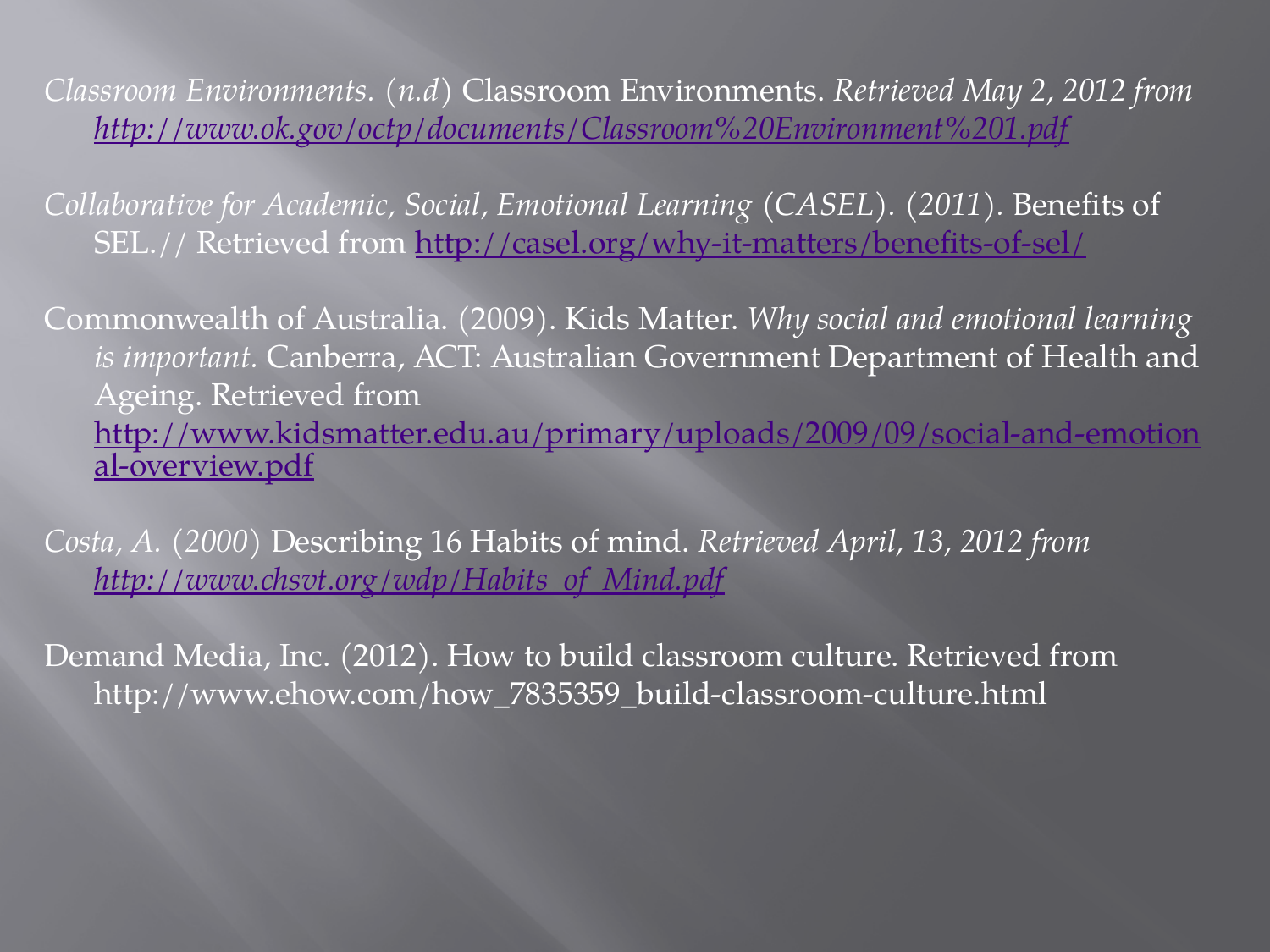

Classroom Environments. (n.d) Classroom Environments. Retrieved May 2, 2012 from
http://www.ok.gov/octp/documents/Classroom%20Environment%201.pdf
Collaborative for Academic, Social, Emotional Learning (CASEL). (2011). Benefits of SEL.// Retrieved from http://casel.org/why-it-matters/benefits-of-sel/

Commonwealth of Australia. (2009). Kids Matter. Why social and emotional learning is important. Canberra, ACT: Australian Government Department of Health and Ageing. Retrieved from http://www.kidsmatter.edu.au/primary/uploads/2009/09/social-and-emotional-overview.pdf

Costa, A. (2000) Describing 16 Habits of mind. Retrieved April, 13, 2012 from http://www.chsvt.org/wdp/Habits_of_Mind.pdf

Demand Media, Inc. (2012). How to build classroom culture. Retrieved from http://www.ehow.com/how_7835359_build-classroom-culture.html